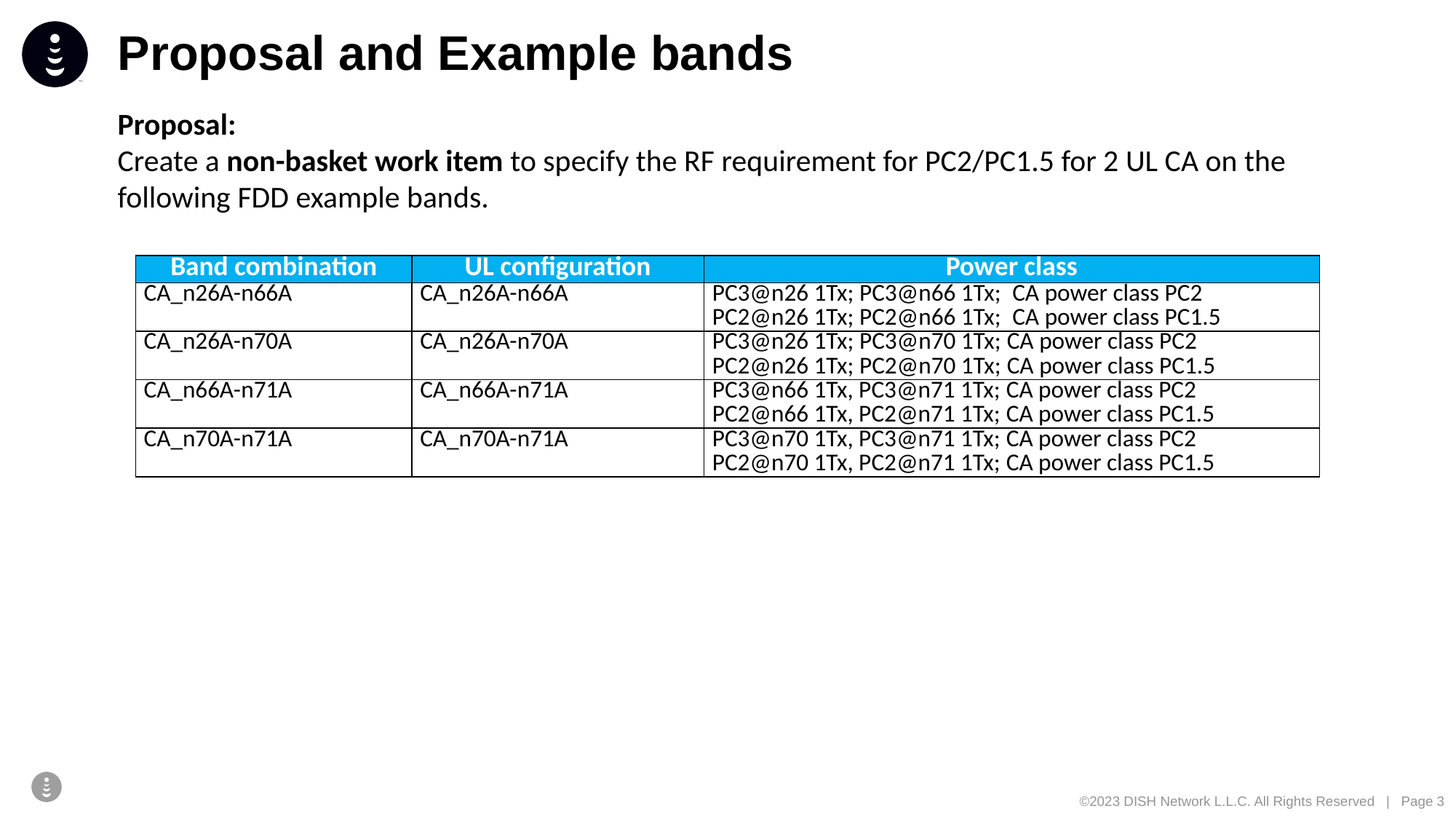

Proposal and Example bands
Proposal:
Create a non-basket work item to specify the RF requirement for PC2/PC1.5 for 2 UL CA on the following FDD example bands.
| Band combination | UL configuration | Power class |
| --- | --- | --- |
| CA\_n26A-n66A | CA\_n26A-n66A | PC3@n26 1Tx; PC3@n66 1Tx; CA power class PC2 PC2@n26 1Tx; PC2@n66 1Tx; CA power class PC1.5 |
| CA\_n26A-n70A | CA\_n26A-n70A | PC3@n26 1Tx; PC3@n70 1Tx; CA power class PC2 PC2@n26 1Tx; PC2@n70 1Tx; CA power class PC1.5 |
| CA\_n66A-n71A | CA\_n66A-n71A | PC3@n66 1Tx, PC3@n71 1Tx; CA power class PC2 PC2@n66 1Tx, PC2@n71 1Tx; CA power class PC1.5 |
| CA\_n70A-n71A | CA\_n70A-n71A | PC3@n70 1Tx, PC3@n71 1Tx; CA power class PC2 PC2@n70 1Tx, PC2@n71 1Tx; CA power class PC1.5 |